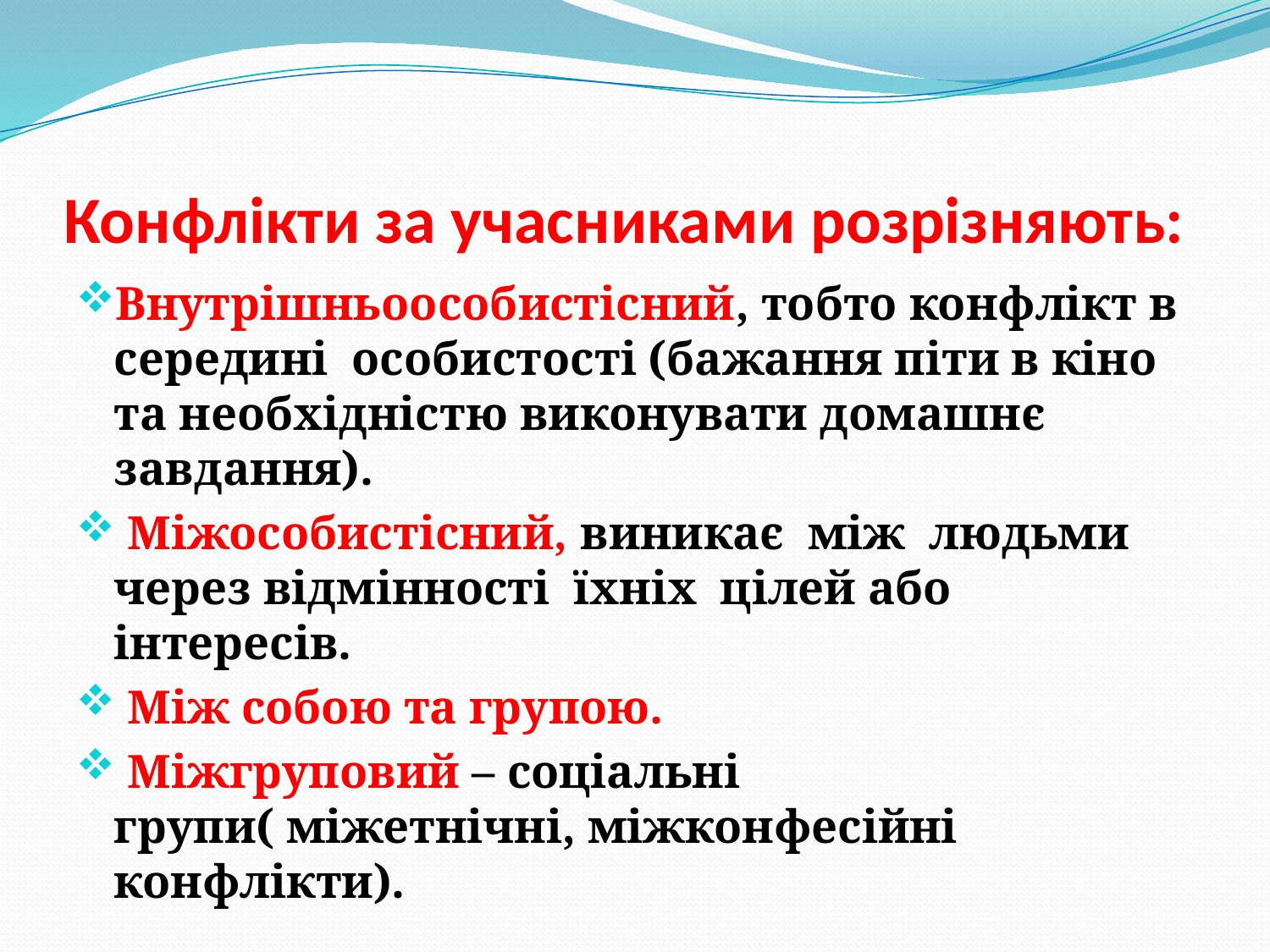

# Конфлікти за учасниками розрізняють:
Внутрішньоособистісний, тобто конфлікт в середині  особистості (бажання піти в кіно та необхідністю виконувати домашнє завдання).
 Міжособистісний, виникає  між  людьми через відмінності  їхніх  цілей або інтересів.
 Між собою та групою.
 Міжгруповий – соціальні групи( міжетнічні, міжконфесійні  конфлікти).